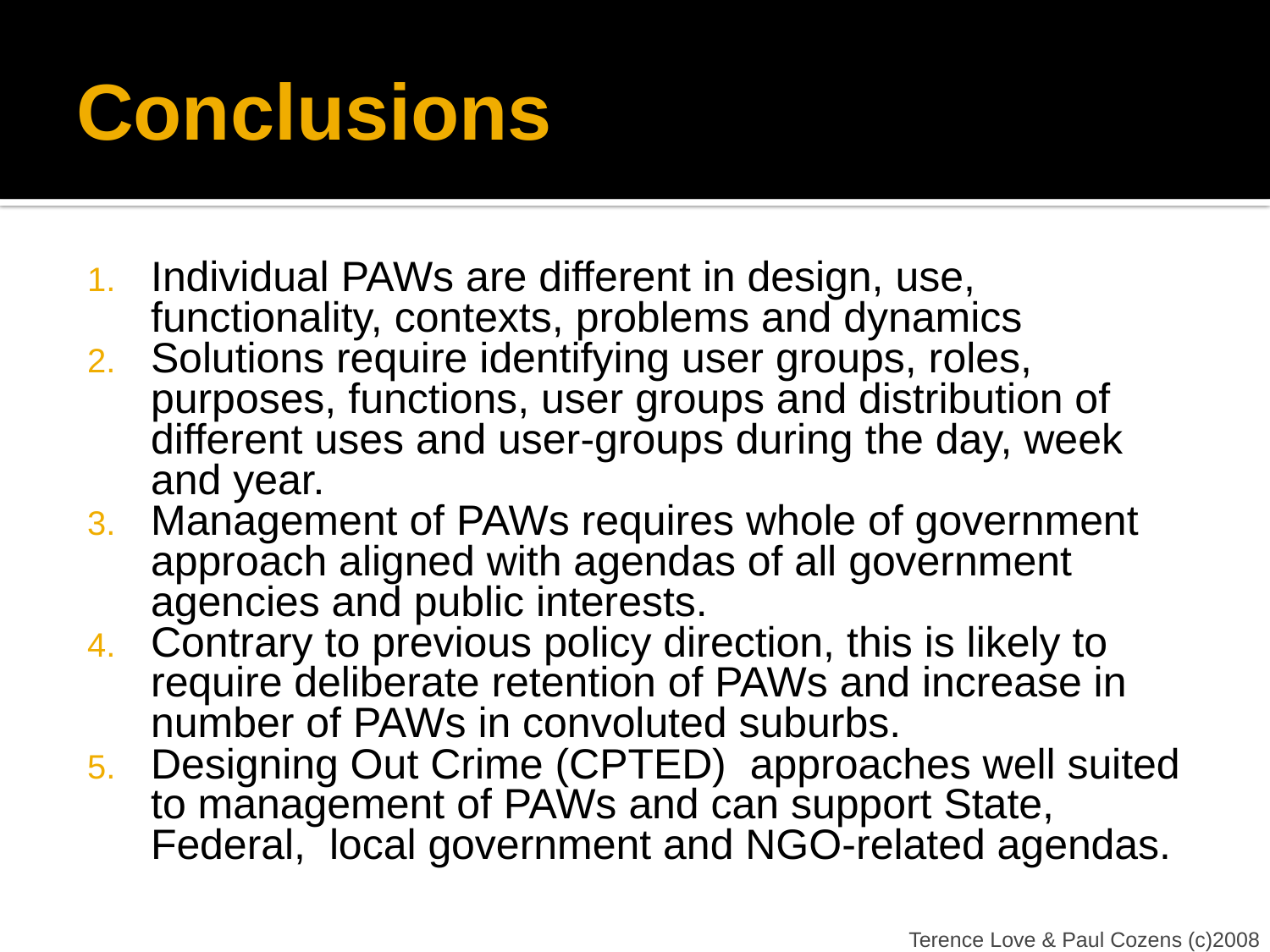

# Conclusions
Individual PAWs are different in design, use,  functionality, contexts, problems and dynamics
Solutions require identifying user groups, roles, purposes, functions, user groups and distribution of different uses and user-groups during the day, week and year.
Management of PAWs requires whole of government approach aligned with agendas of all government agencies and public interests.
Contrary to previous policy direction, this is likely to require deliberate retention of PAWs and increase in number of PAWs in convoluted suburbs.
Designing Out Crime (CPTED)  approaches well suited to management of PAWs and can support State, Federal,  local government and NGO-related agendas.
Terence Love & Paul Cozens (c)2008